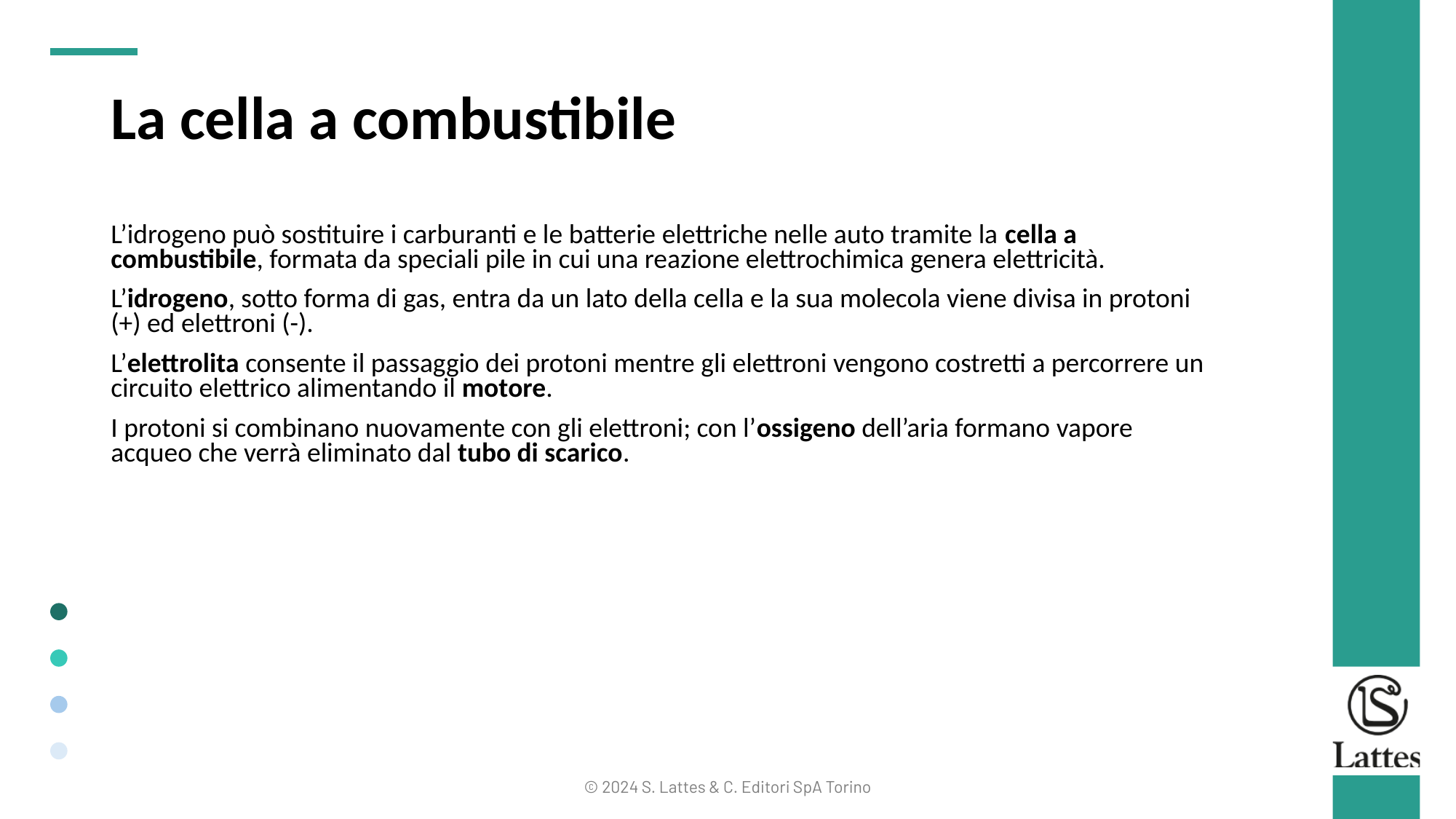

La cella a combustibile
L’idrogeno può sostituire i carburanti e le batterie elettriche nelle auto tramite la cella a combustibile, formata da speciali pile in cui una reazione elettrochimica genera elettricità.
L’idrogeno, sotto forma di gas, entra da un lato della cella e la sua molecola viene divisa in protoni (+) ed elettroni (-).
L’elettrolita consente il passaggio dei protoni mentre gli elettroni vengono costretti a percorrere un circuito elettrico alimentando il motore.
I protoni si combinano nuovamente con gli elettroni; con l’ossigeno dell’aria formano vapore acqueo che verrà eliminato dal tubo di scarico.